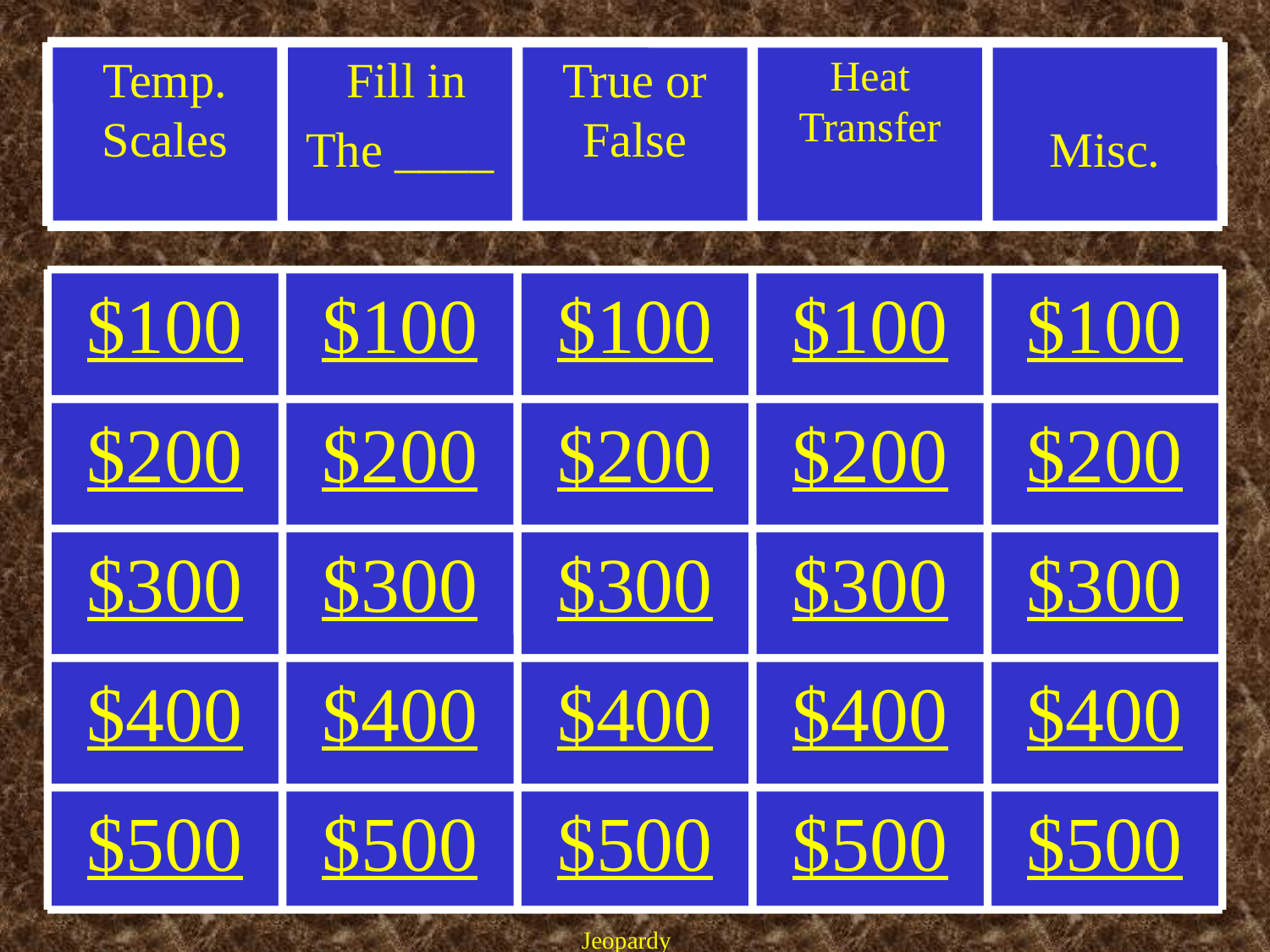

Temp. Scales

 Fill in
The ____

True or False

Heat Transfer

Misc.

$100

$100

$100

$100

$100

$200

$200
$200
$200
$200
$300

$300
$300
$300
$300
$400

$400
$400
$400
$400
$500

$500
$500
$500
$500

Jeopardy